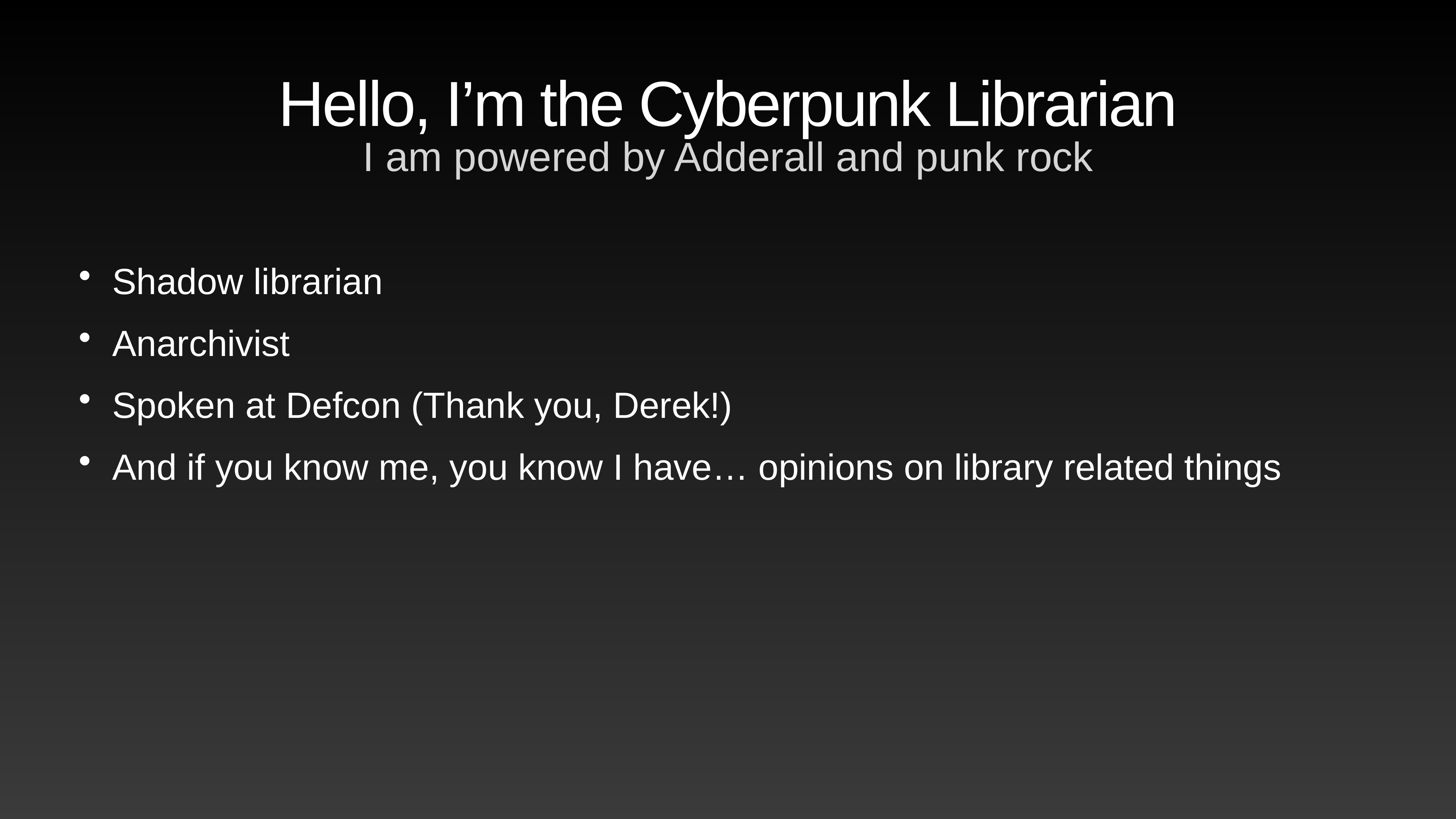

# Hello, I’m the Cyberpunk Librarian
I am powered by Adderall and punk rock
Shadow librarian
Anarchivist
Spoken at Defcon (Thank you, Derek!)
And if you know me, you know I have… opinions on library related things